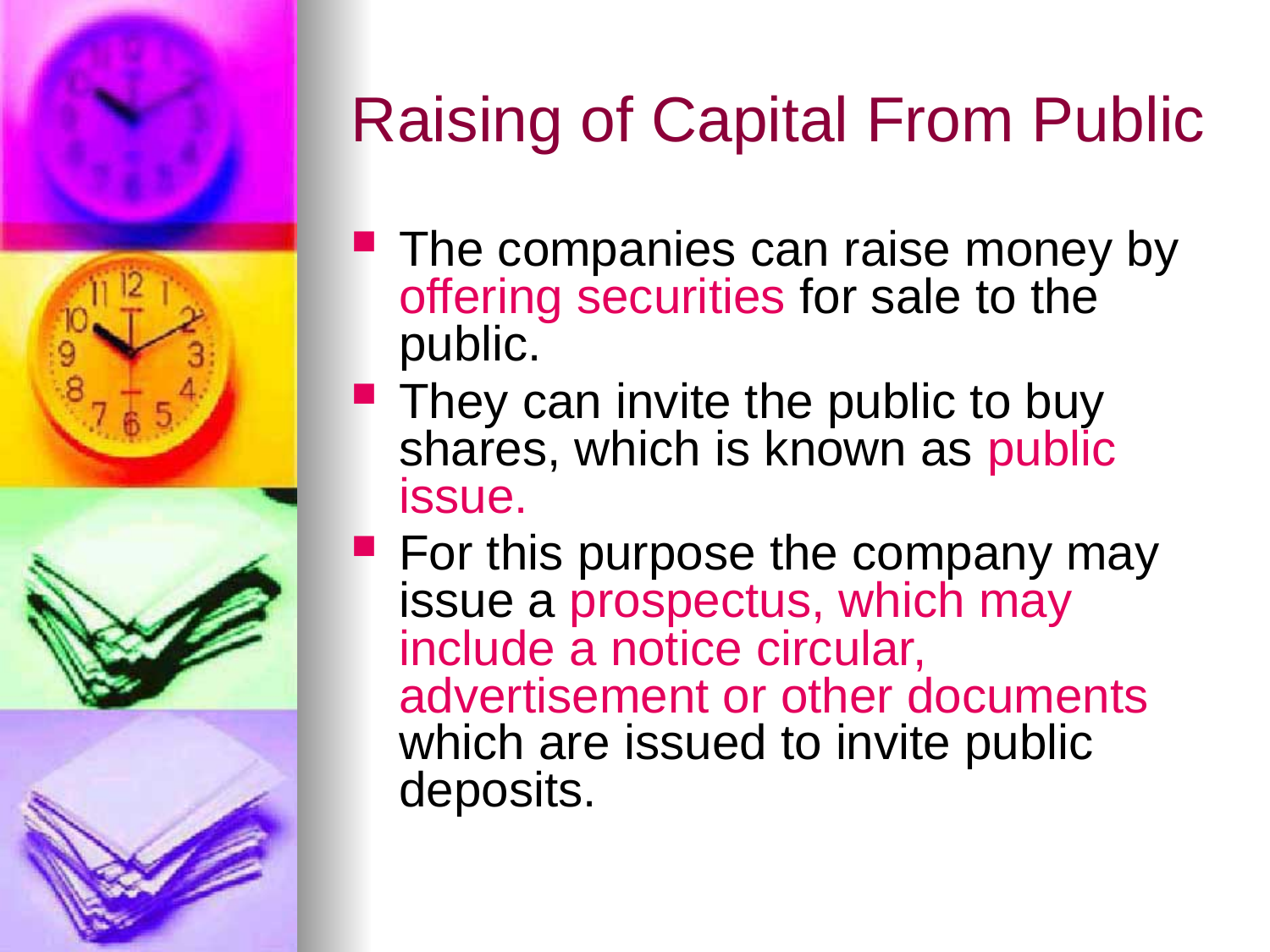

# Raising of Capital From Public
The companies can raise money by offering securities for sale to the public.
They can invite the public to buy shares, which is known as public issue.
For this purpose the company may issue a prospectus, which may include a notice circular, advertisement or other documents which are issued to invite public deposits.